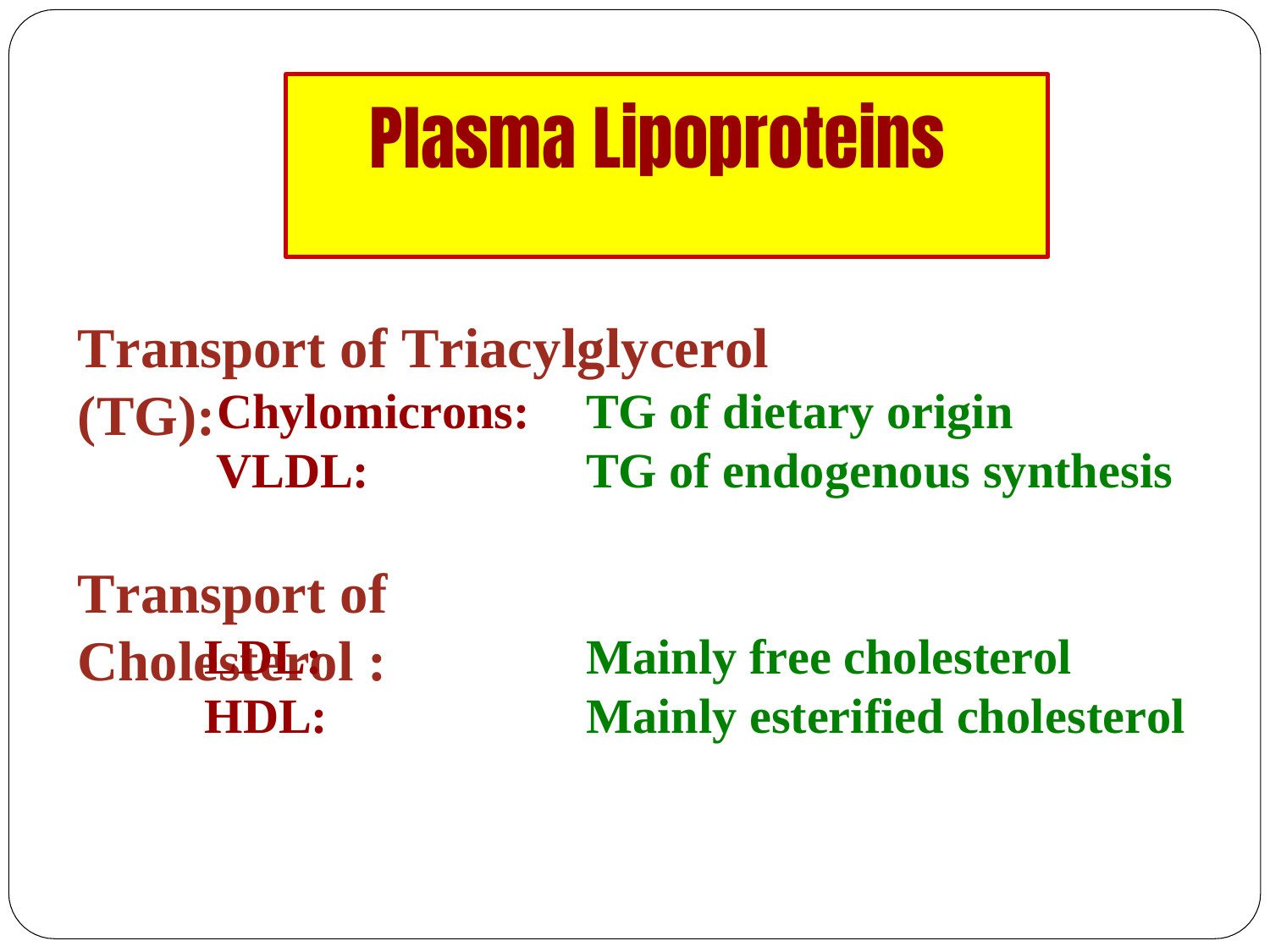

# Plasma Lipoproteins
Transport of Triacylglycerol (TG):
Chylomicrons: VLDL:
TG of dietary origin
TG of endogenous synthesis
Transport of Cholesterol :
LDL:
HDL:
Mainly free cholesterol
Mainly esterified cholesterol